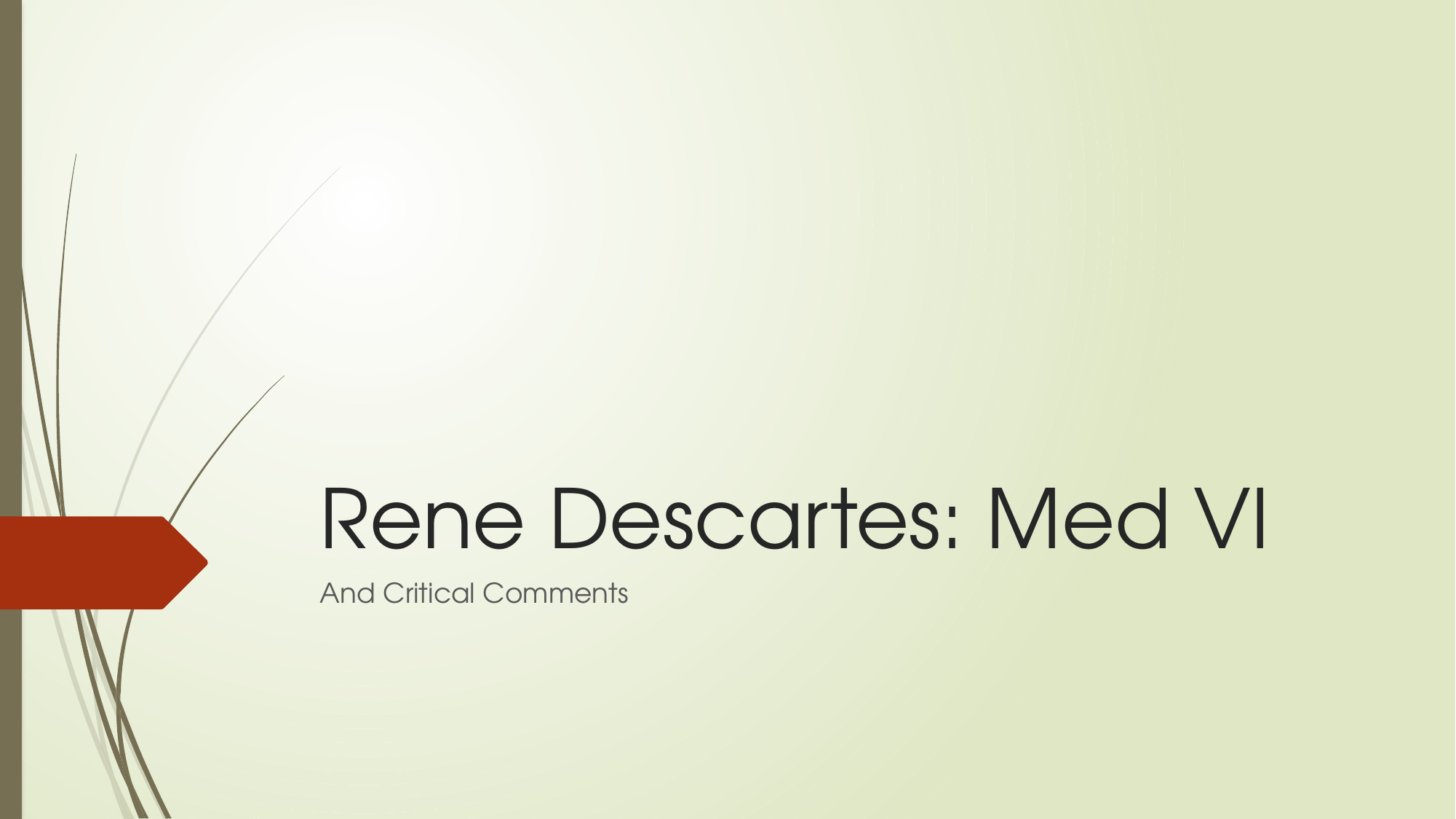

# Rene Descartes: Med VI
And Critical Comments